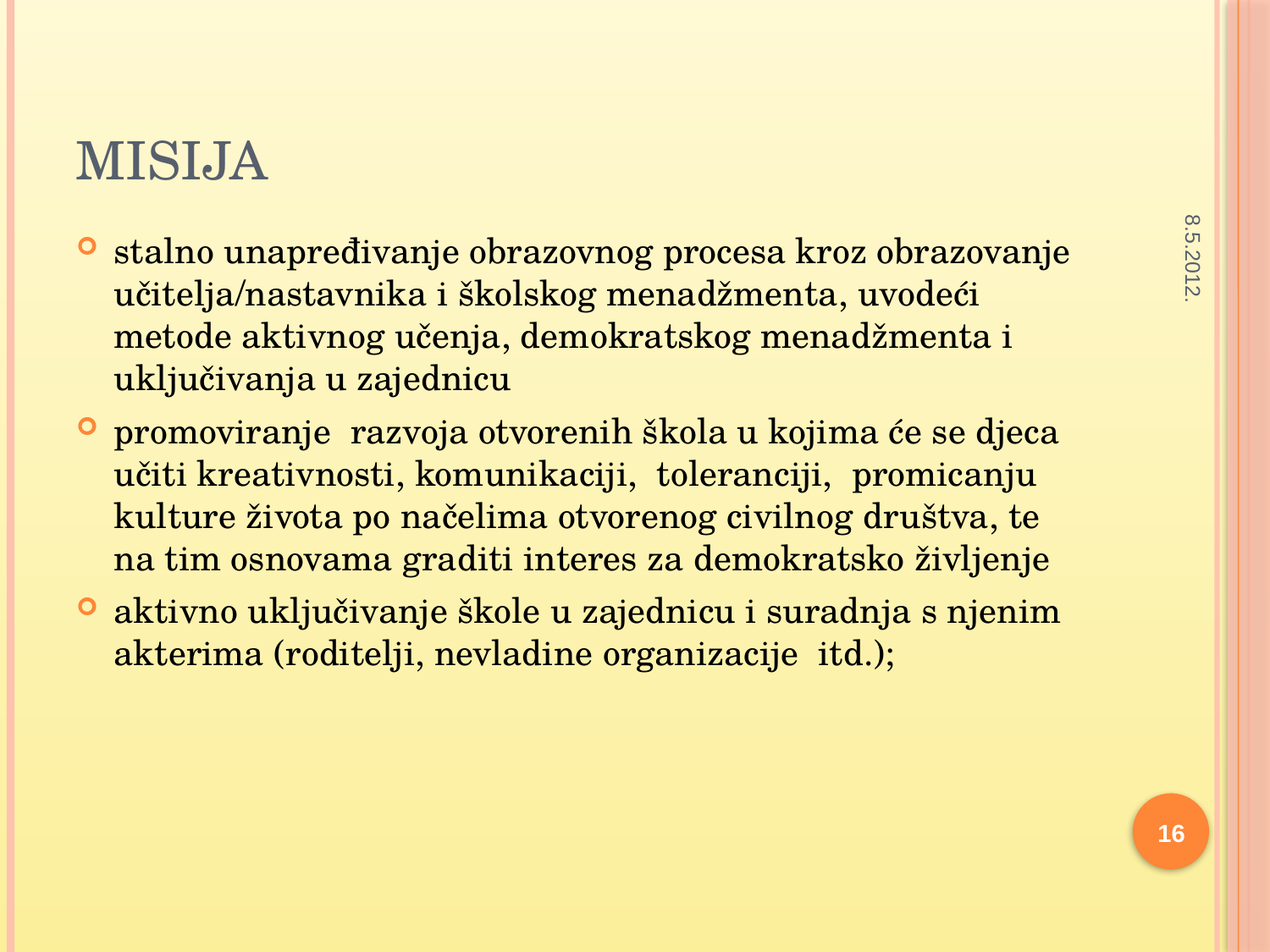

# MISIJA
8.5.2012.
stalno unapređivanje obrazovnog procesa kroz obrazovanje učitelja/nastavnika i školskog menadžmenta, uvodeći metode aktivnog učenja, demokratskog menadžmenta i uključivanja u zajednicu
promoviranje  razvoja otvorenih škola u kojima će se djeca učiti kreativnosti, komunikaciji,  toleranciji,  promicanju kulture života po načelima otvorenog civilnog društva, te na tim osnovama graditi interes za demokratsko življenje
aktivno uključivanje škole u zajednicu i suradnja s njenim akterima (roditelji, nevladine organizacije  itd.);
16